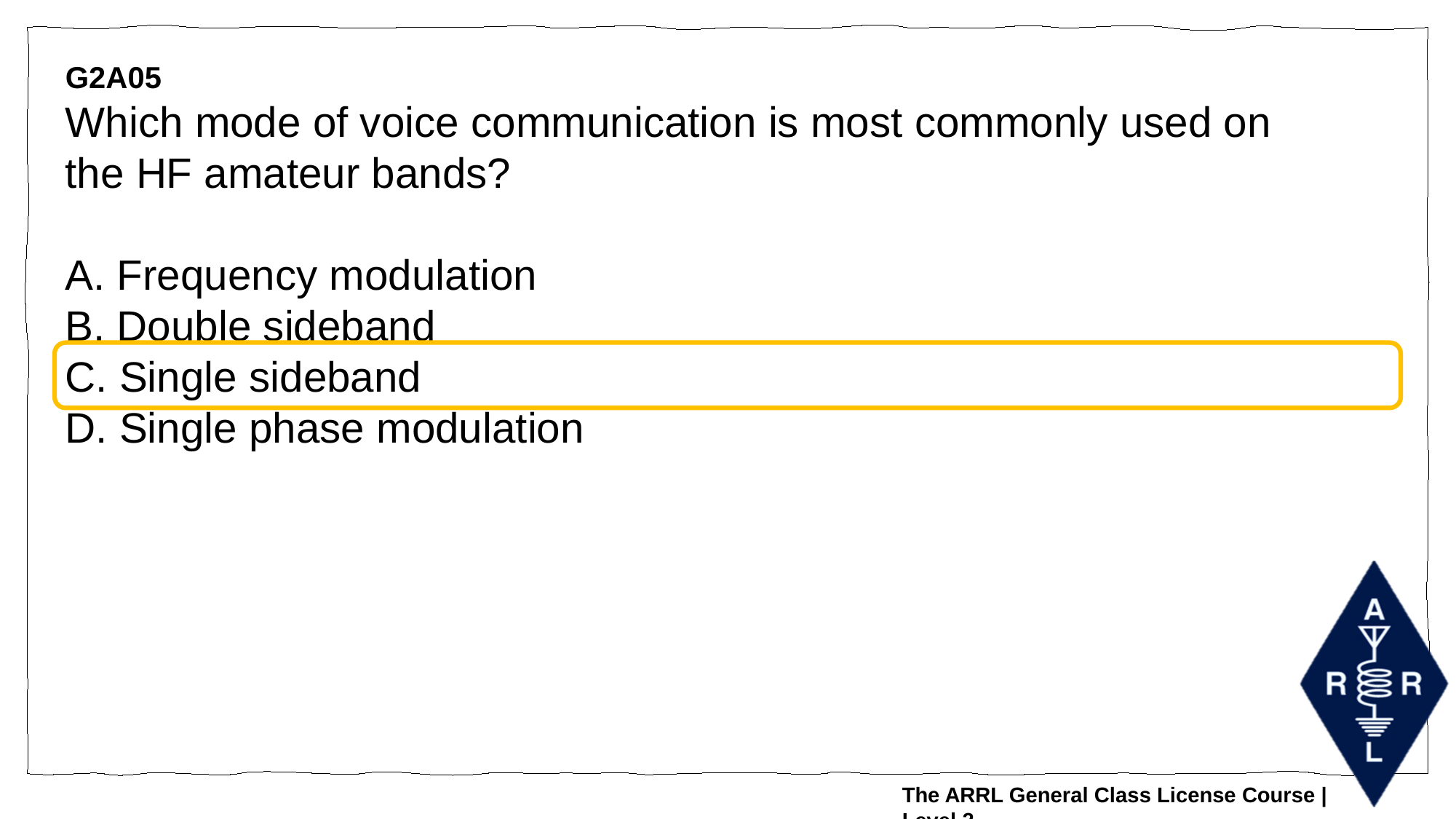

G2A05
Which mode of voice communication is most commonly used on the HF amateur bands?

A. Frequency modulation
B. Double sideband
C. Single sideband
D. Single phase modulation